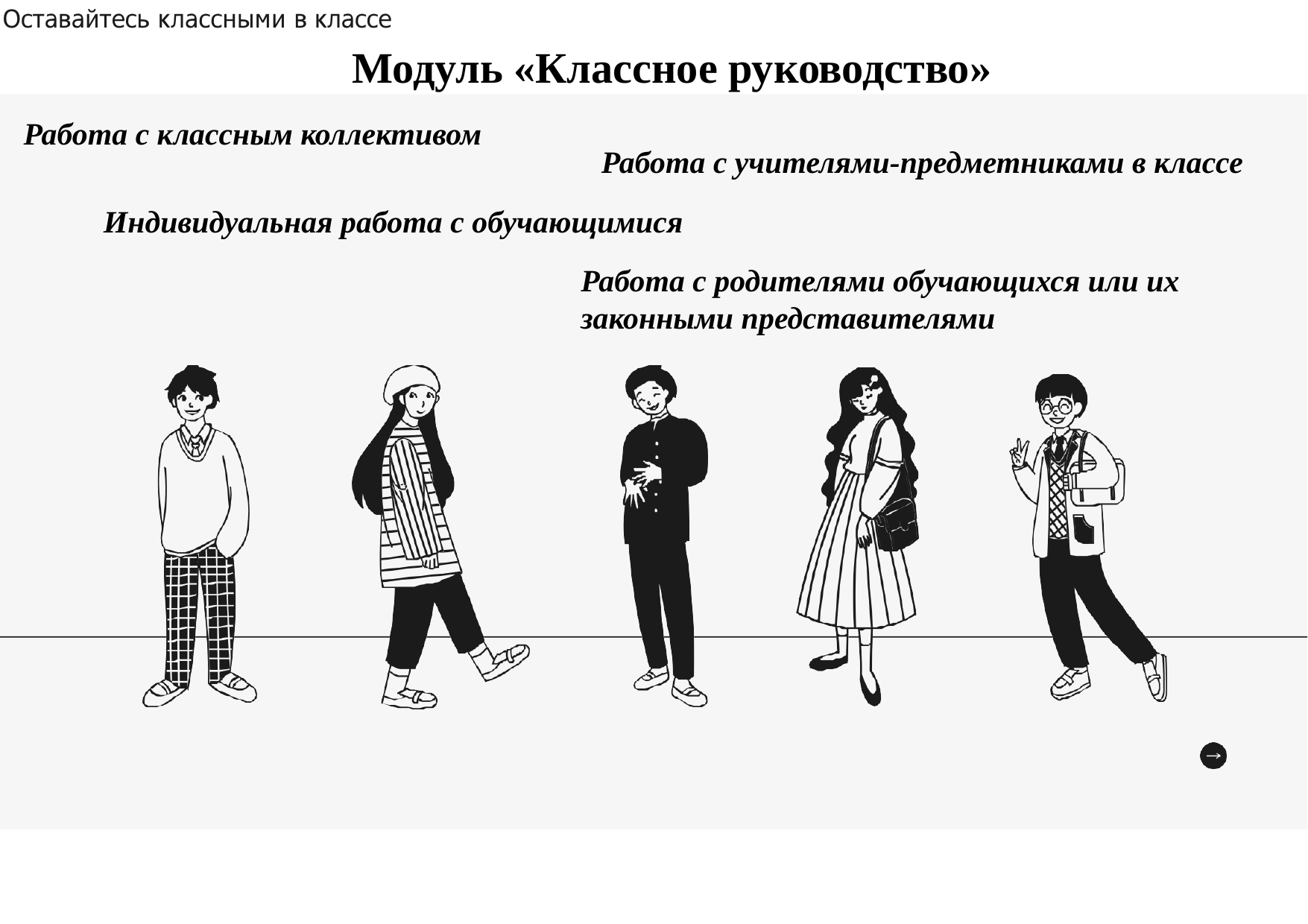

Оставайтесь классными в классе
Модуль «Классное руководство»
Работа с классным коллективом
Работа с учителями-предметниками в классе
Индивидуальная работа с обучающимися
Работа с родителями обучающихся или их законными представителями